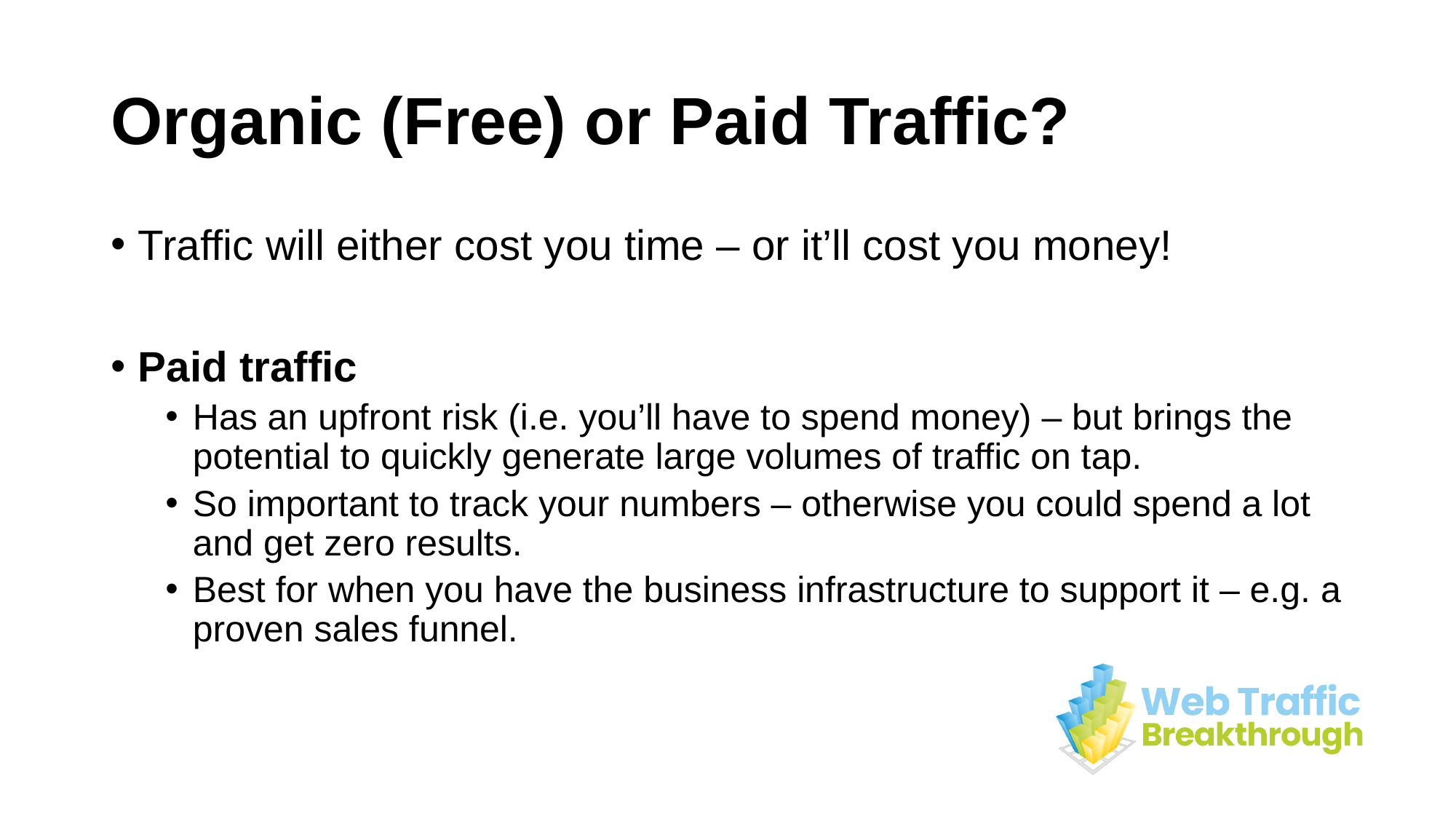

# Organic (Free) or Paid Traffic?
Traffic will either cost you time – or it’ll cost you money!

Paid traffic
Has an upfront risk (i.e. you’ll have to spend money) – but brings the potential to quickly generate large volumes of traffic on tap.
So important to track your numbers – otherwise you could spend a lot and get zero results.
Best for when you have the business infrastructure to support it – e.g. a proven sales funnel.